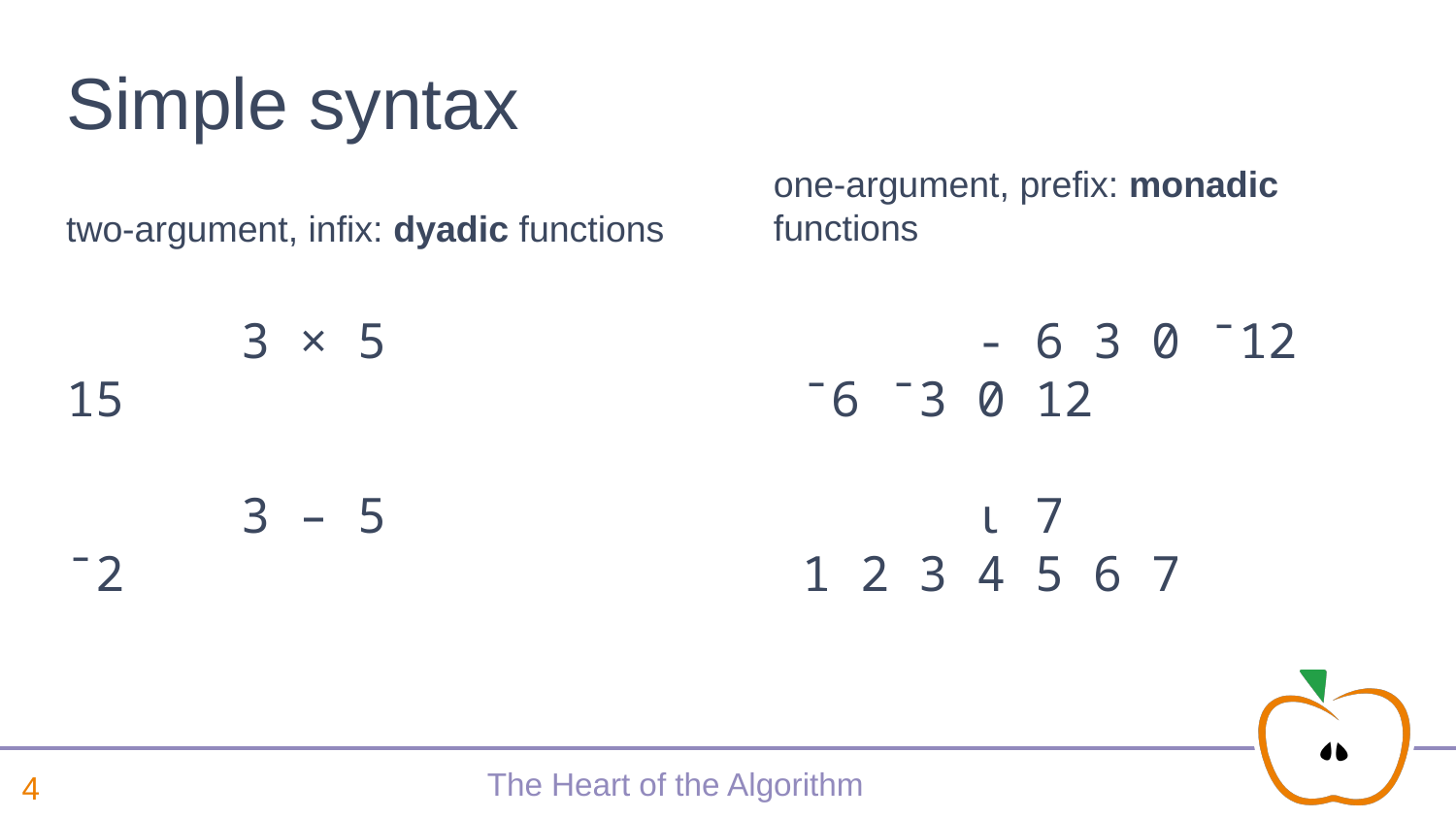

# Simple syntax
one-argument, prefix: monadic functions
two-argument, infix: dyadic functions
      - 6 3 0 ¯12
¯6 ¯3 0 12

      ⍳ 7
1 2 3 4 5 6 7
      3 × 5
15

      3 – 5
¯2